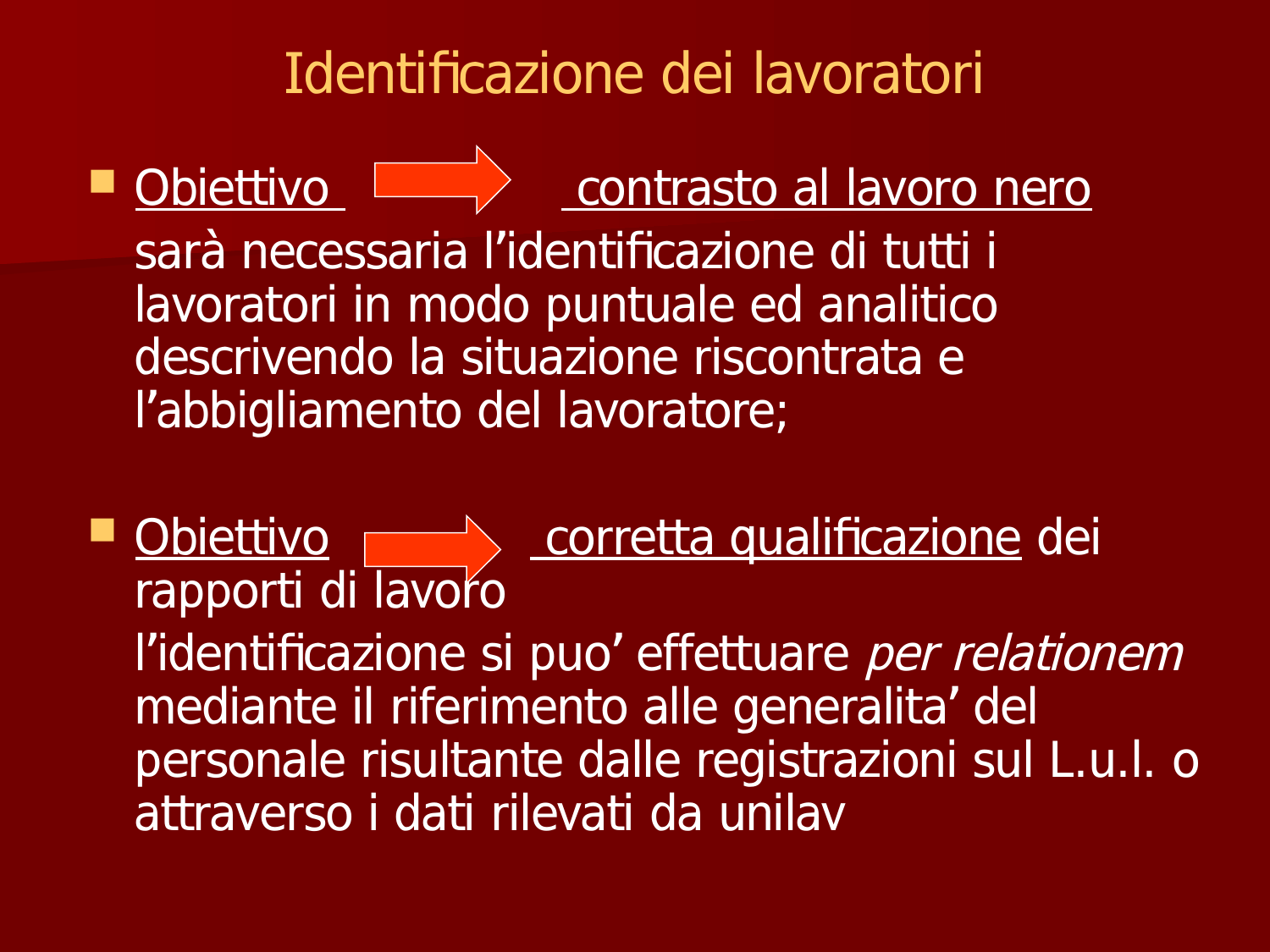

# Identificazione dei lavoratori

Obiettivo                contrasto al lavoro nero
	sarà necessaria l’identificazione di tutti i lavoratori in modo puntuale ed analitico descrivendo la situazione riscontrata e l’abbigliamento del lavoratore;

Obiettivo              corretta qualificazione dei rapporti di lavoro
	l’identificazione si puo’ effettuare per relationem mediante il riferimento alle generalita’ del personale risultante dalle registrazioni sul L.u.l. o attraverso i dati rilevati da unilav